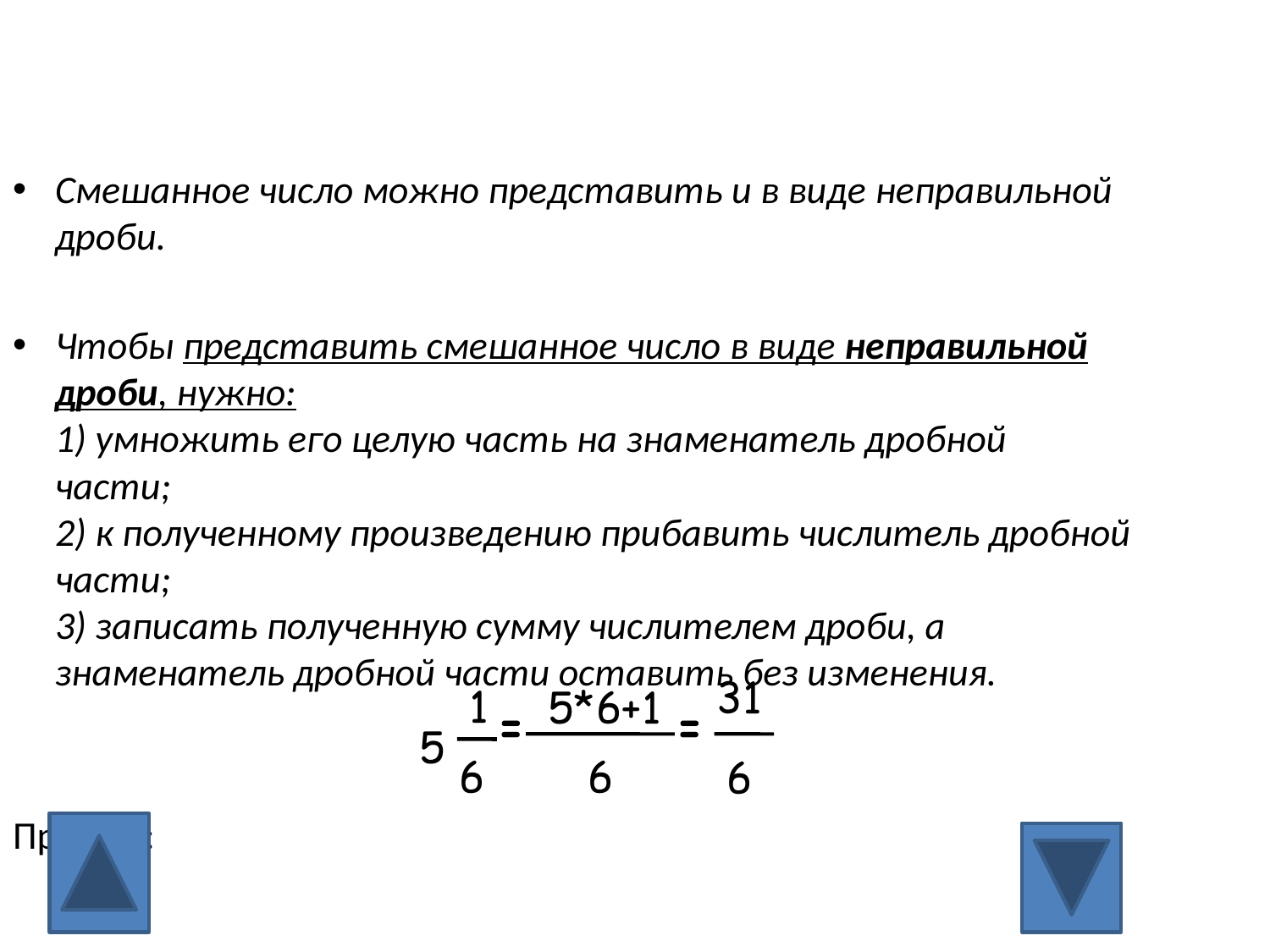

Смешанное число можно представить и в виде неправильной дроби.

Чтобы представить смешанное число в виде неправильной дроби, нужно:
1) умножить его целую часть на знаменатель дробной части; 
2) к полученному произведению прибавить числитель дробной части; 
3) записать полученную сумму числителем дроби, а знаменатель дробной части оставить без изменения.

Пример:

1
=

5

6

31
5*6+1

6
=
6